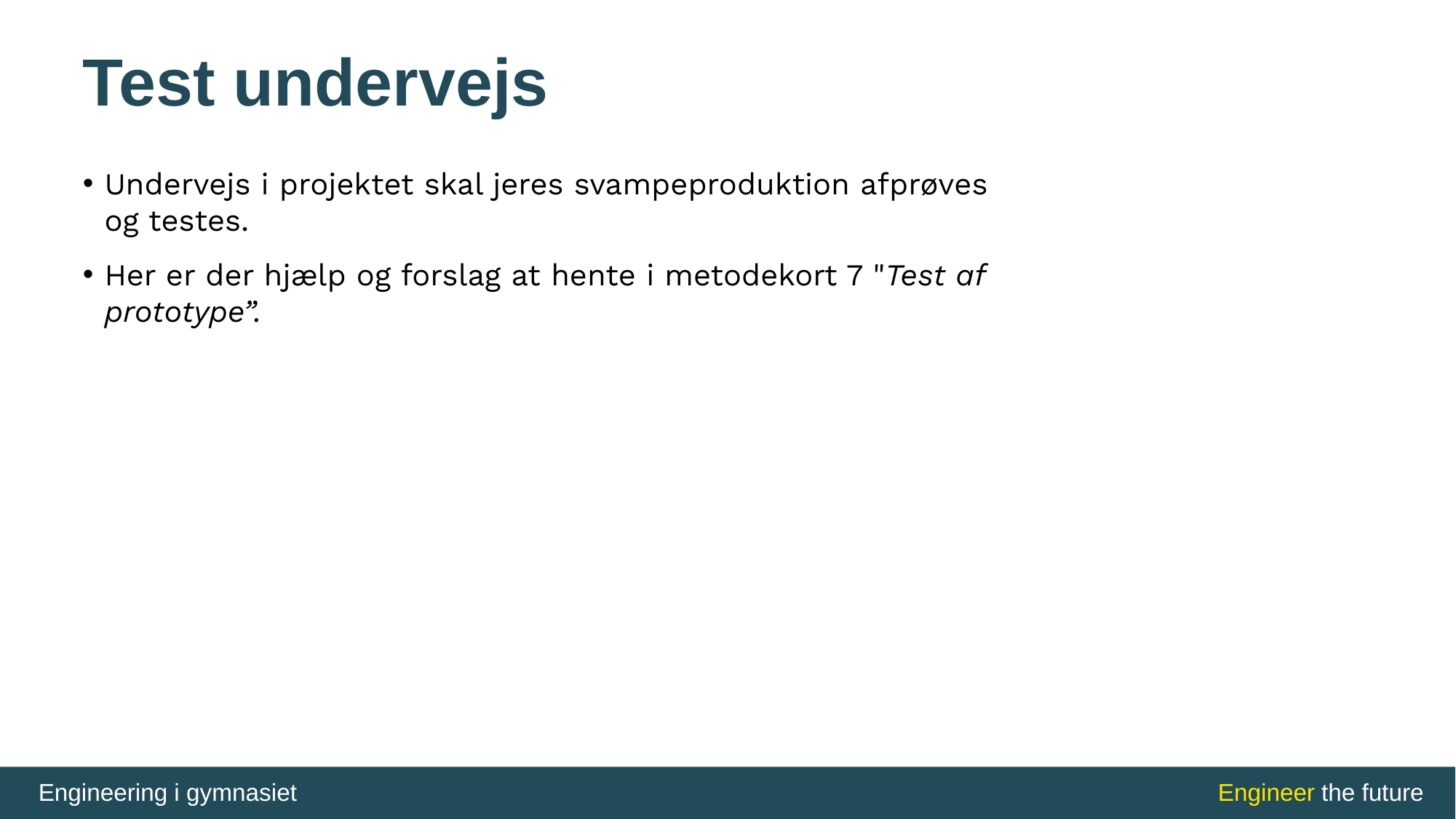

# Test undervejs
Undervejs i projektet skal jeres svampeproduktion afprøves og testes.
Her er der hjælp og forslag at hente i metodekort 7 "Test af prototype”.